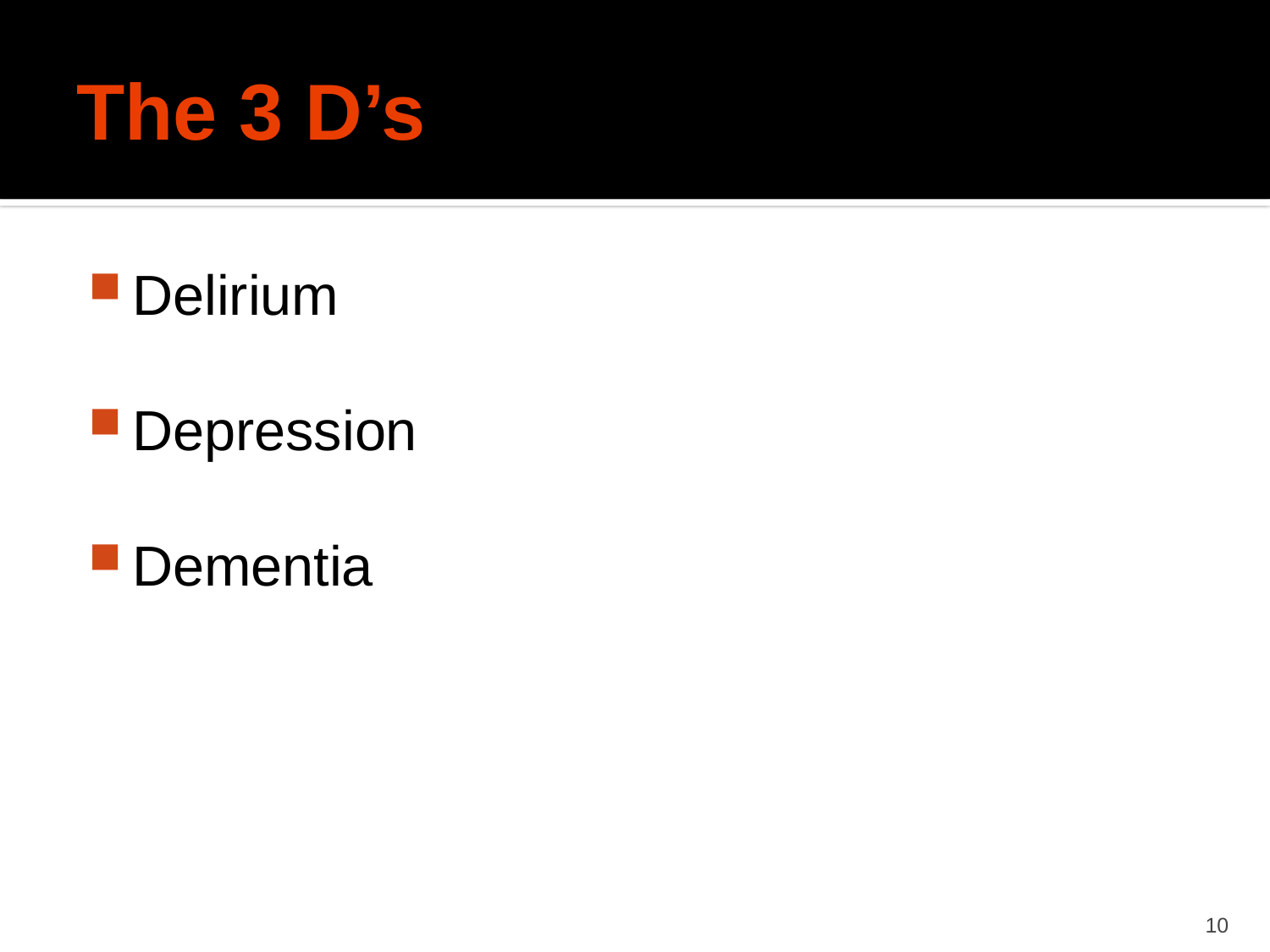

# The 3 D’s
Delirium

Depression

Dementia
10